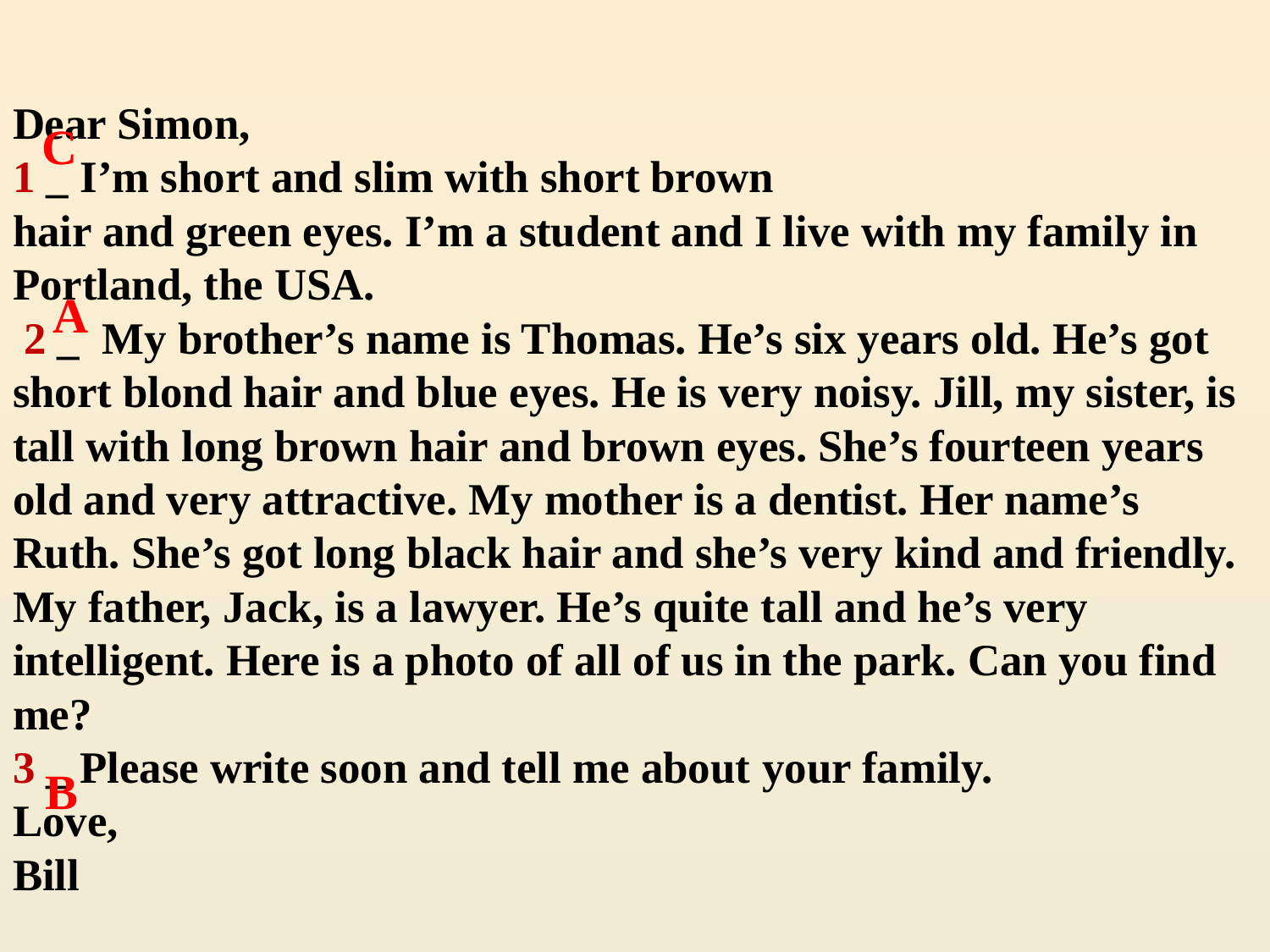

# Dear Simon, 1 _ I’m short and slim with short brown hair and green eyes. I’m a student and I live with my family in Portland, the USA. 2 _  My brother’s name is Thomas. He’s six years old. He’s got short blond hair and blue eyes. He is very noisy. Jill, my sister, is tall with long brown hair and brown eyes. She’s fourteen years old and very attractive. My mother is a dentist. Her name’s Ruth. She’s got long black hair and she’s very kind and friendly. My father, Jack, is a lawyer. He’s quite tall and he’s very intelligent. Here is a photo of all of us in the park. Can you find me? 3 _ Please write soon and tell me about your family. Love, Bill
C
A
 B